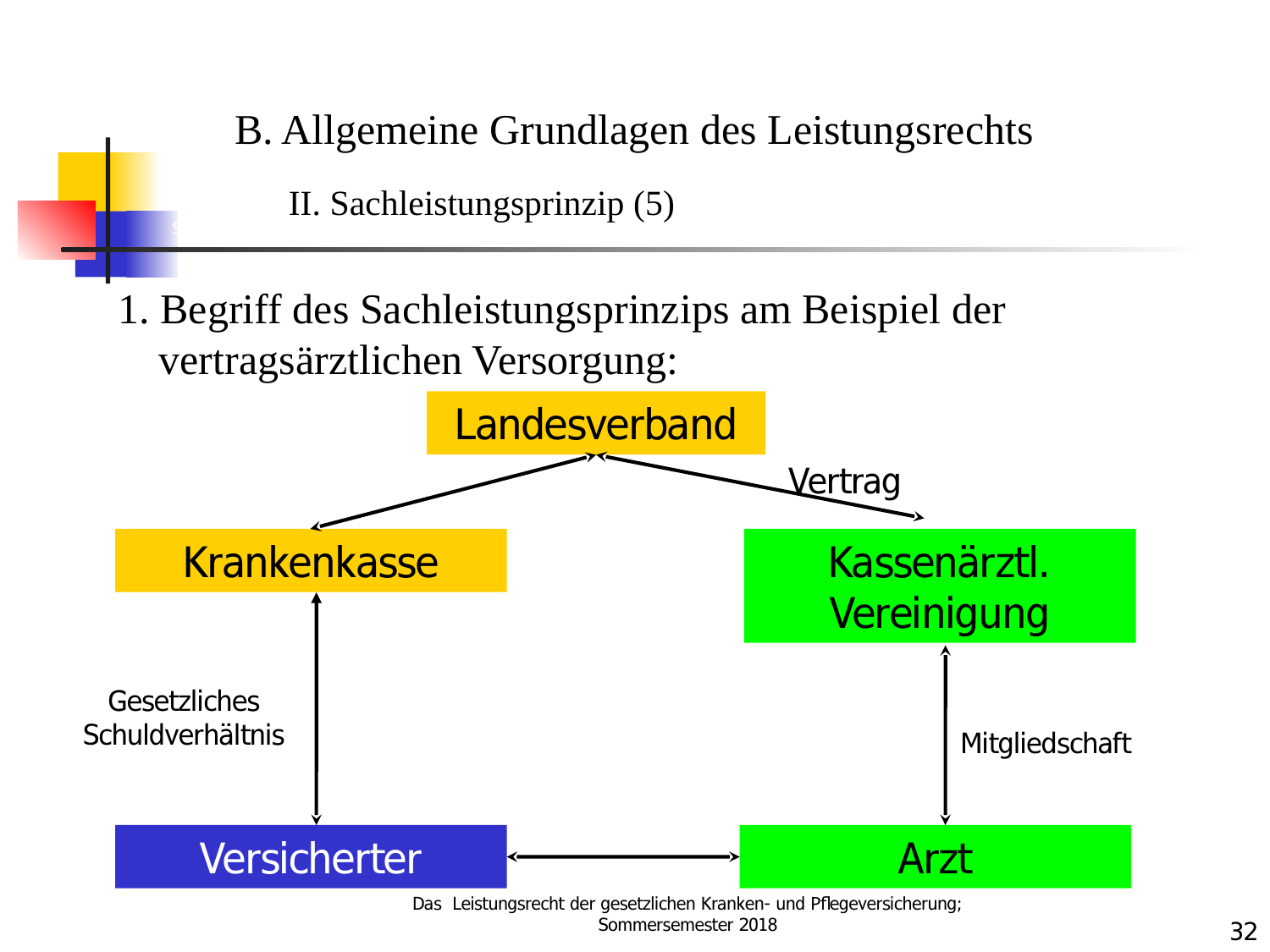

Sachleistung 5
B. Allgemeine Grundlagen des Leistungsrechts
	II. Sachleistungsprinzip (5)
1. Begriff des Sachleistungsprinzips am Beispiel der vertragsärztlichen Versorgung:
Landesverband
Vertrag

Krankenkasse
Kassenärztl. Vereinigung

Gesetzliches Schuldverhältnis
Mitgliedschaft
Versicherter
Arzt

Das  Leistungsrecht der gesetzlichen Kranken- und Pflegeversicherung; Sommersemester 2018
32